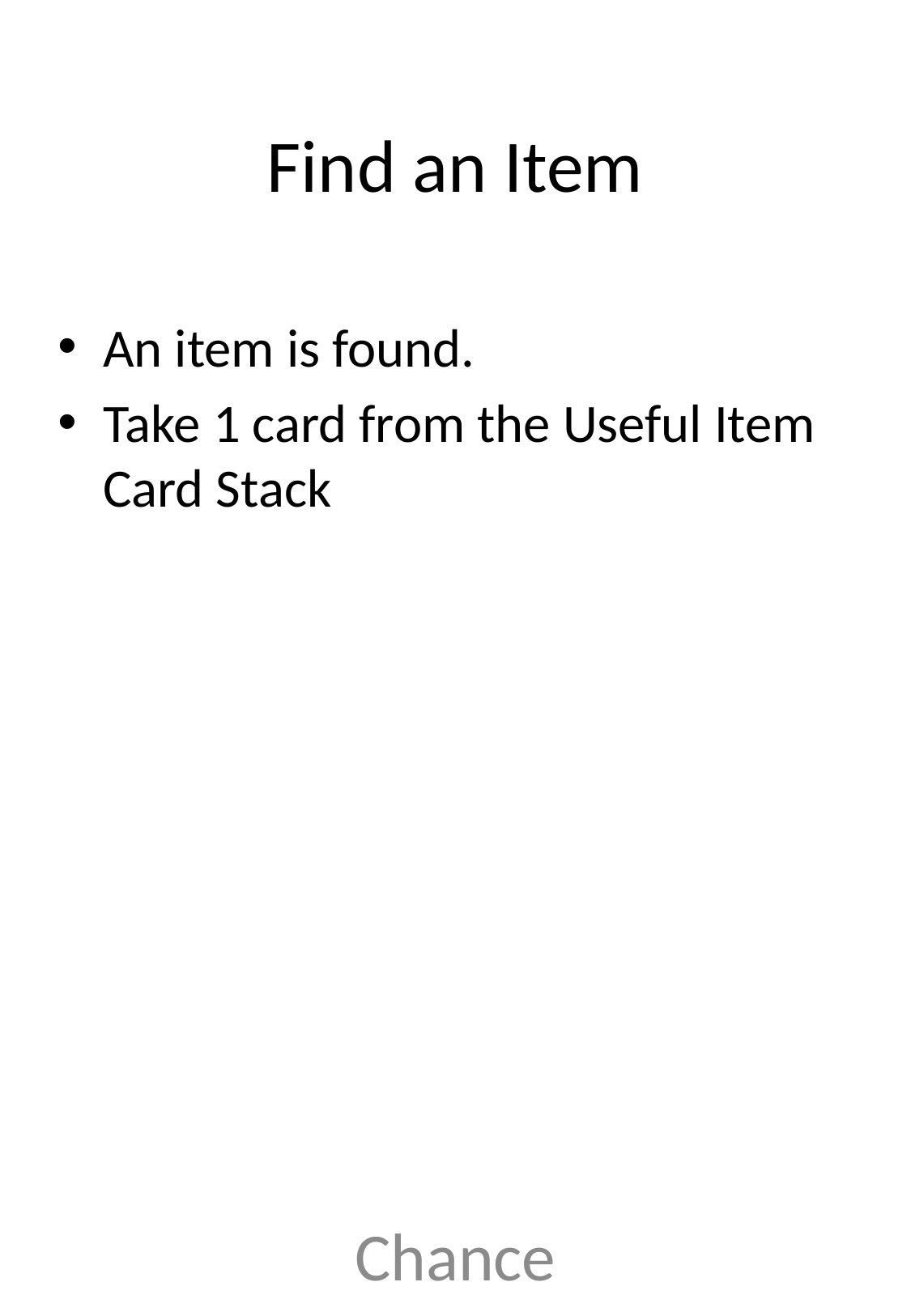

# Find an Item
An item is found.
Take 1 card from the Useful Item Card Stack
Chance